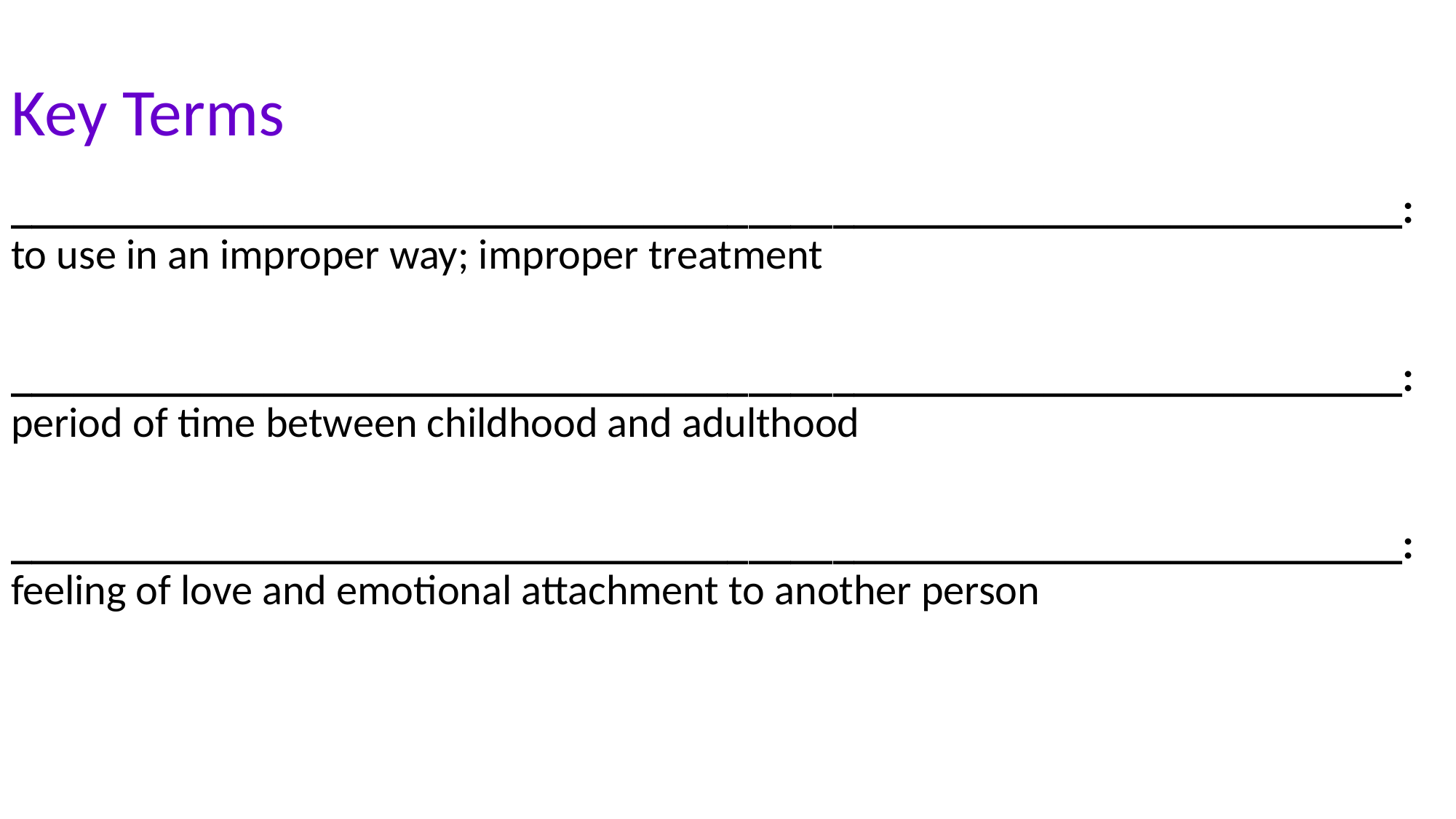

Key Terms
__________________________________________________________________: to use in an improper way; improper treatment

__________________________________________________________________: period of time between childhood and adulthood

__________________________________________________________________: feeling of love and emotional attachment to another person